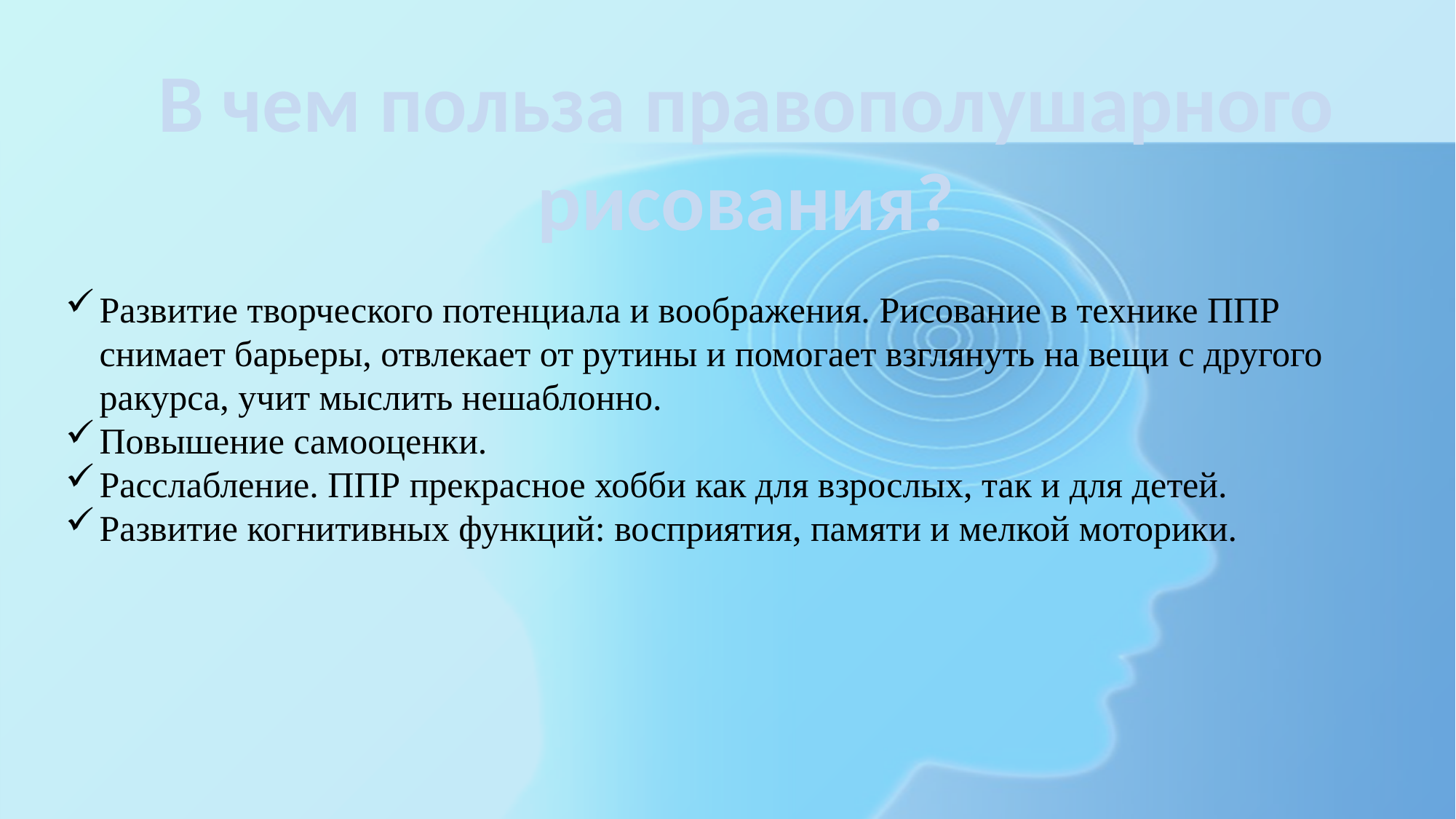

В чем польза правополушарного рисования?

Развитие творческого потенциала и воображения. Рисование в технике ППР снимает барьеры, отвлекает от рутины и помогает взглянуть на вещи с другого ракурса, учит мыслить нешаблонно.
Повышение самооценки.
Расслабление. ППР прекрасное хобби как для взрослых, так и для детей.
Развитие когнитивных функций: восприятия, памяти и мелкой моторики.